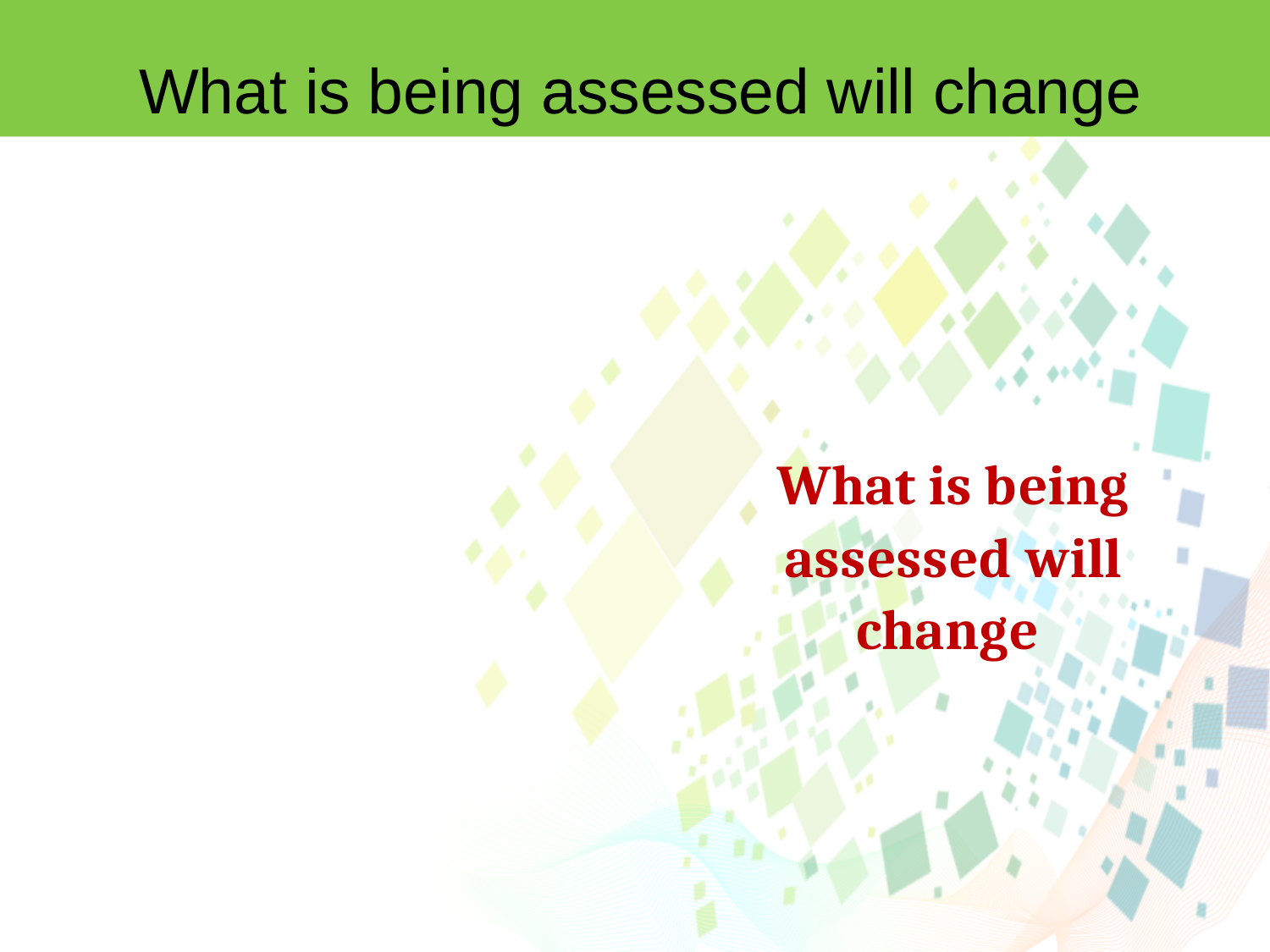

What is being assessed will change
What is being assessed will change